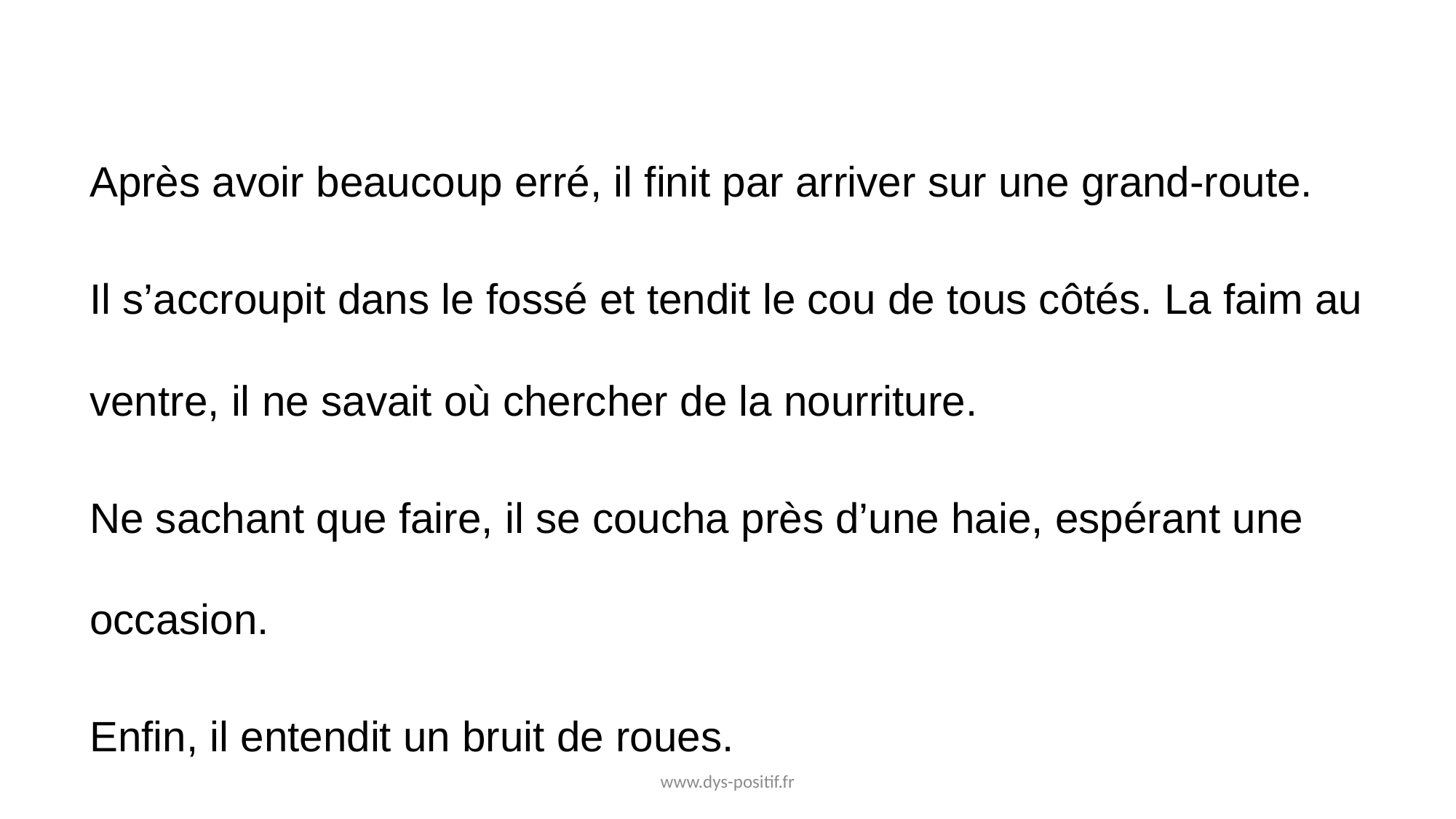

Après avoir beaucoup erré, il finit par arriver sur une grand-route.
Il s’accroupit dans le fossé et tendit le cou de tous côtés. La faim au ventre, il ne savait où chercher de la nourriture.
Ne sachant que faire, il se coucha près d’une haie, espérant une occasion.
Enfin, il entendit un bruit de roues.
www.dys-positif.fr